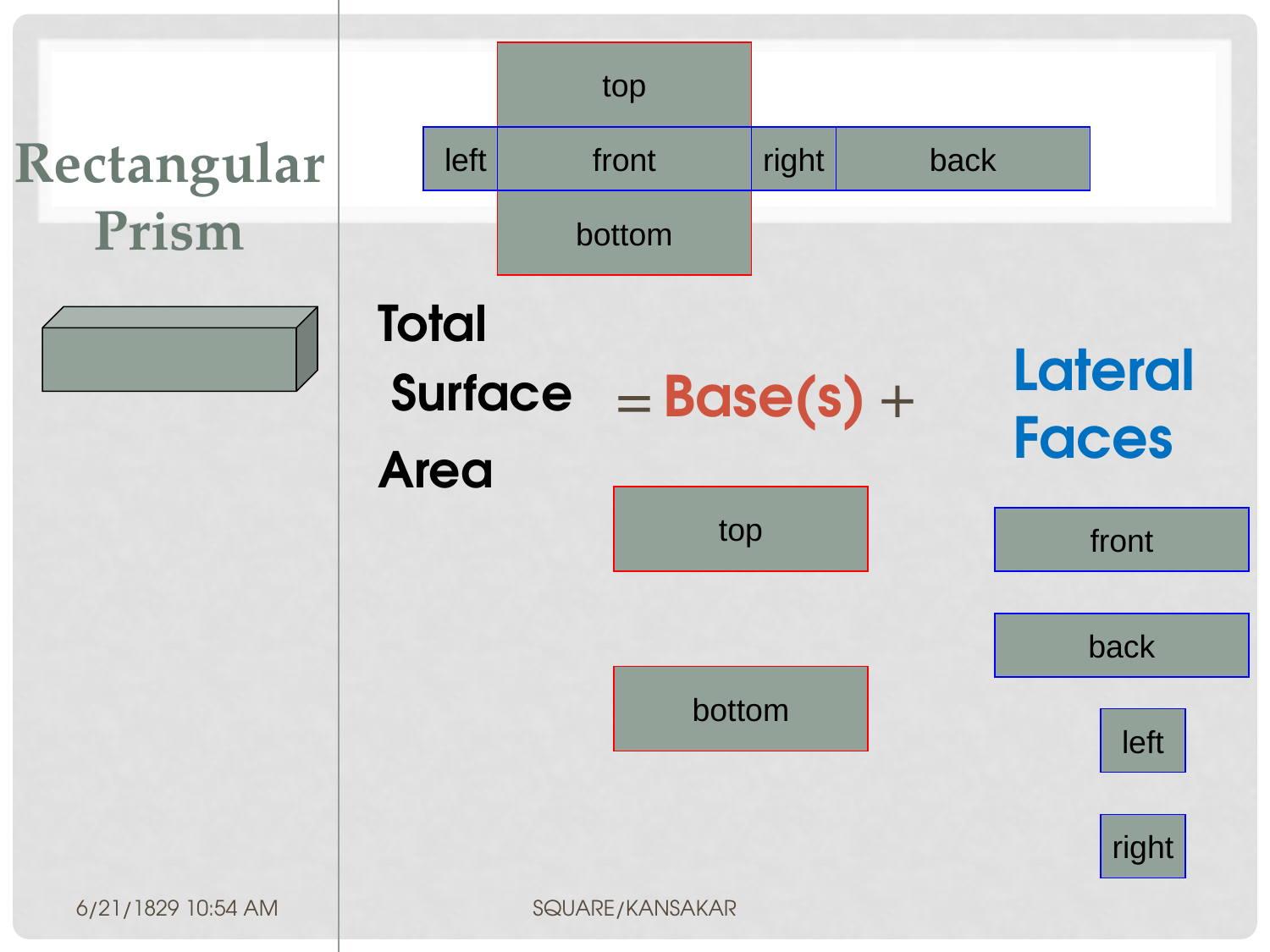

top
# Rectangular Prism
left
front
right
back
bottom
Total
 Surface
Area

Lateral Faces
+
Base(s)
=
top
front
back
bottom
left
right
6/21/1829 10:54 AM
SQUARE/KANSAKAR